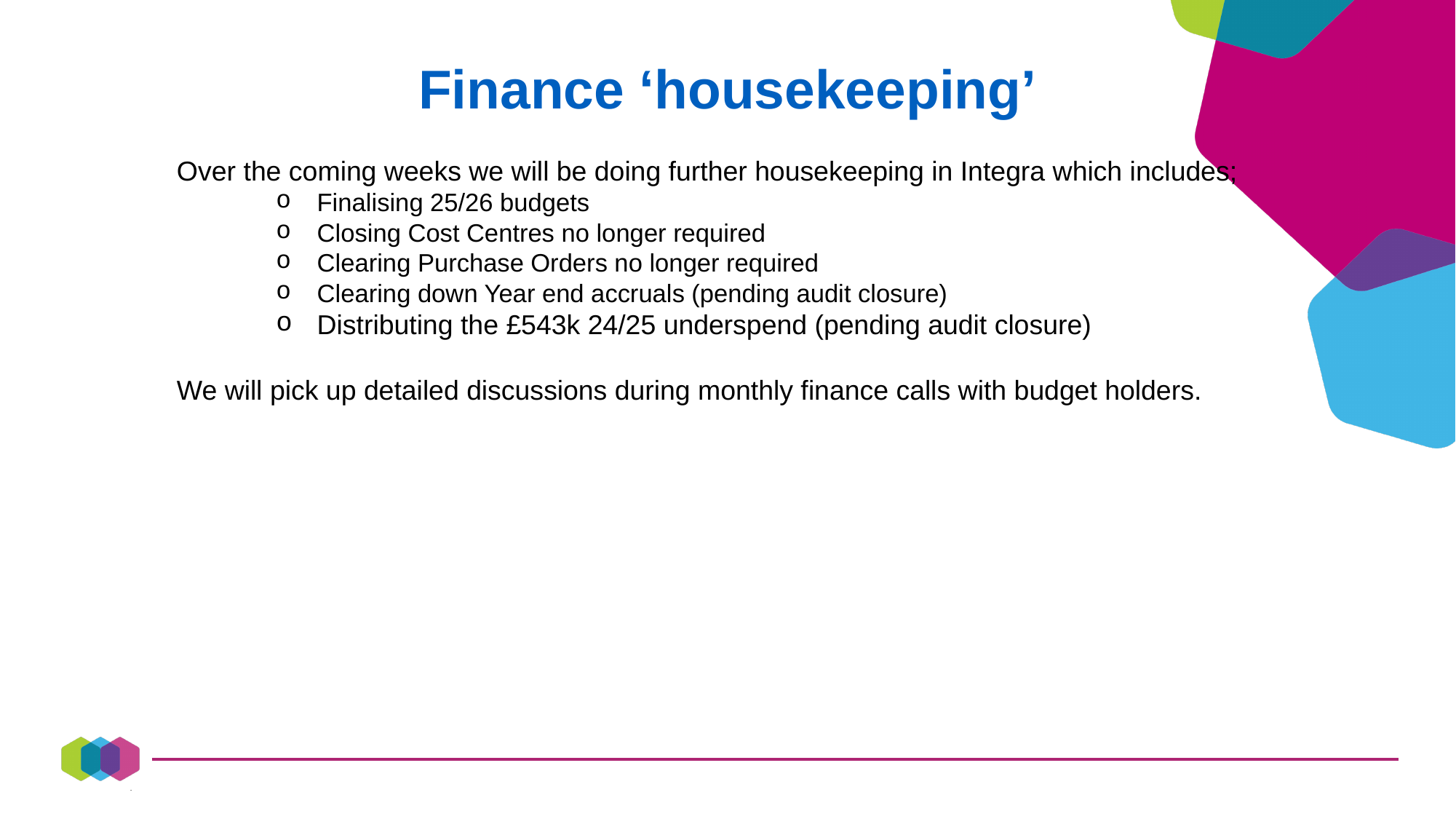

Finance ‘housekeeping’
Over the coming weeks we will be doing further housekeeping in Integra which includes;
Finalising 25/26 budgets
Closing Cost Centres no longer required
Clearing Purchase Orders no longer required
Clearing down Year end accruals (pending audit closure)
Distributing the £543k 24/25 underspend (pending audit closure)

We will pick up detailed discussions during monthly finance calls with budget holders.